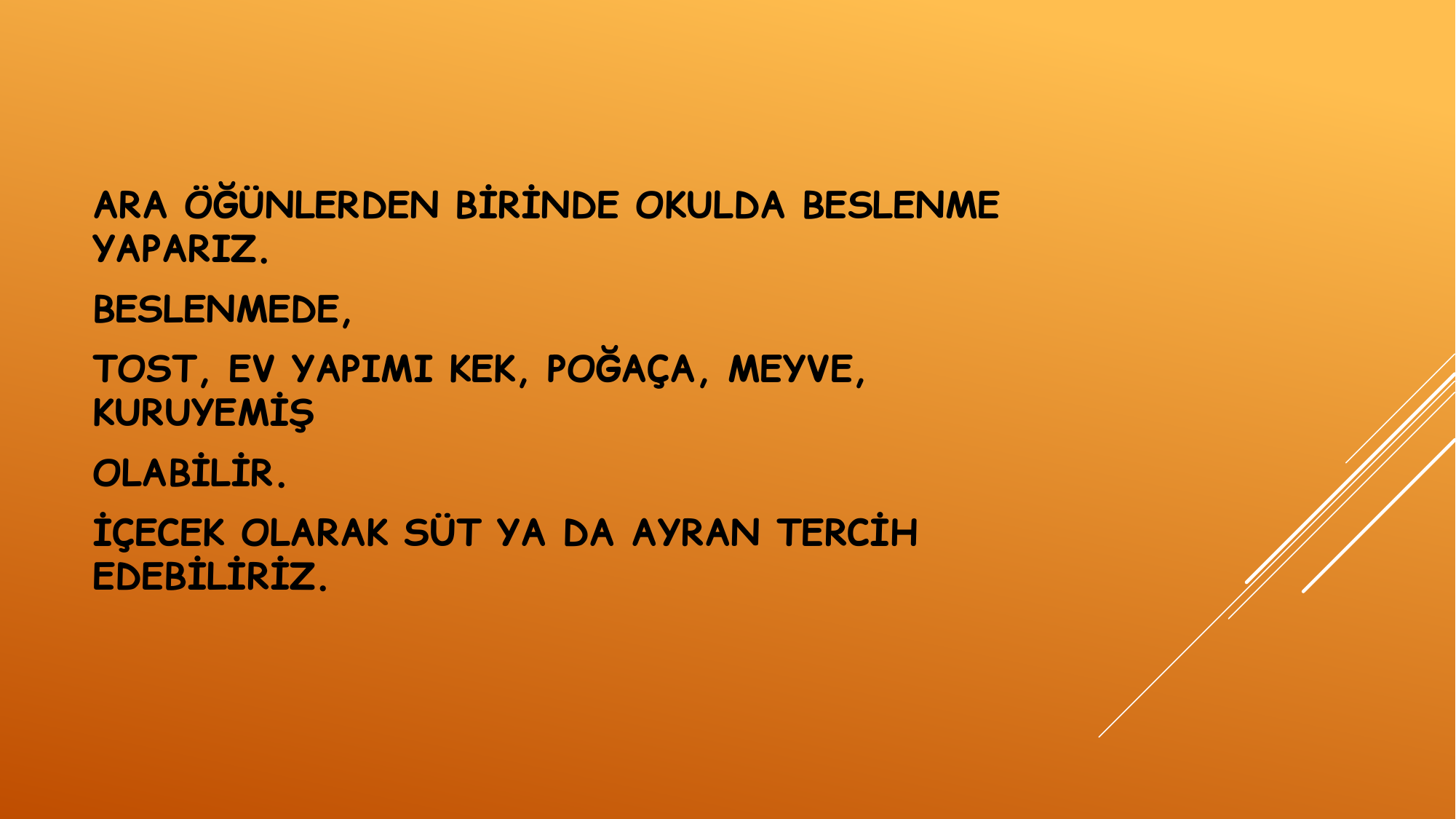

ARA ÖĞÜNLERDEN BİRİNDE OKULDA BESLENME YAPARIZ.
BESLENMEDE,
TOST, EV YAPIMI KEK, POĞAÇA, MEYVE, KURUYEMİŞ
OLABİLİR.
İÇECEK OLARAK SÜT YA DA AYRAN TERCİH EDEBİLİRİZ.